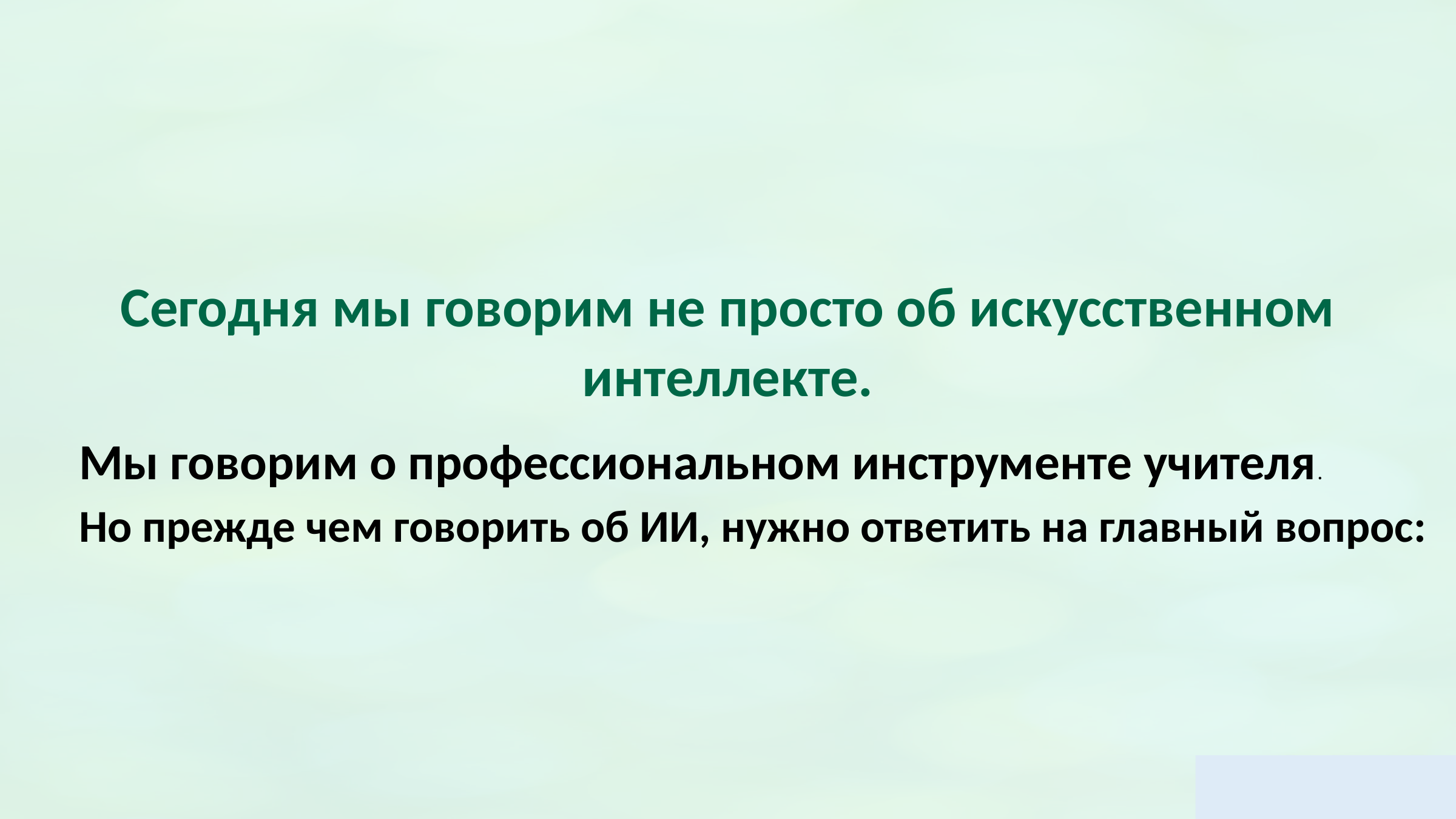

Сегодня мы говорим не просто об искусственном интеллекте.
Мы говорим о профессиональном инструменте учителя.
Но прежде чем говорить об ИИ, нужно ответить на главный вопрос: